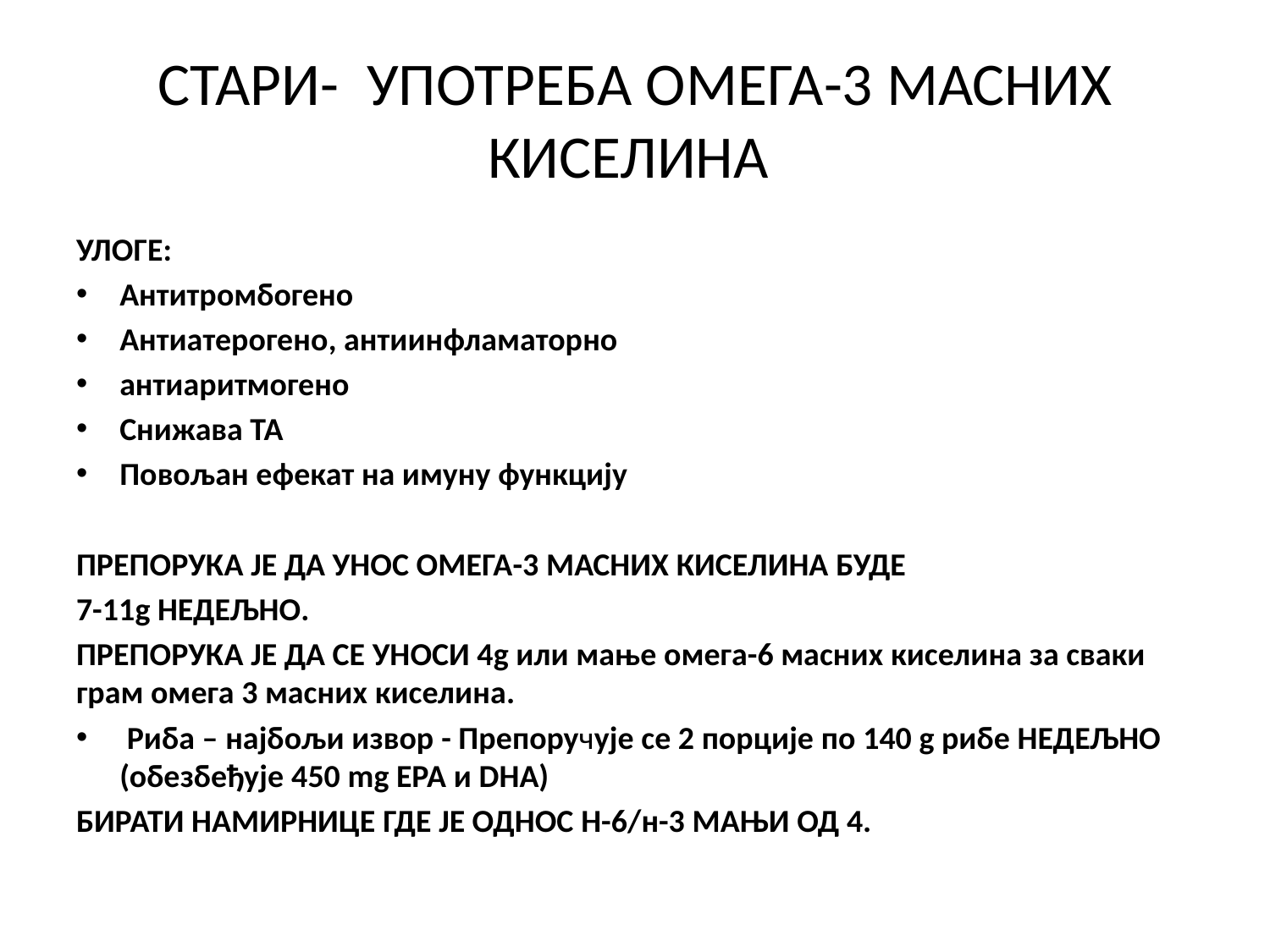

# СТАРИ-  УПОТРЕБА ОМЕГА-3 МАСНИХ КИСЕЛИНА
УЛОГЕ:
Антитромбогено
Антиатерогено, антиинфламаторно
антиаритмогено
Снижава ТА
Повољан ефекат на имуну функцију

ПРЕПОРУКА ЈЕ ДА УНОС ОМЕГА-3 МАСНИХ КИСЕЛИНА БУДЕ
7-11g НЕДЕЉНО.
ПРЕПОРУКА ЈЕ ДА СЕ УНОСИ 4g или мање омега-6 масних киселина за сваки грам омега 3 масних киселина.
 Риба – најбољи извор - Препоручује се 2 порције по 140 g рибе НЕДЕЉНО (обезбеђује 450 mg ЕPA и DHА)
БИРАТИ НАМИРНИЦЕ ГДЕ ЈЕ ОДНОС Н-6/н-3 МАЊИ ОД 4.